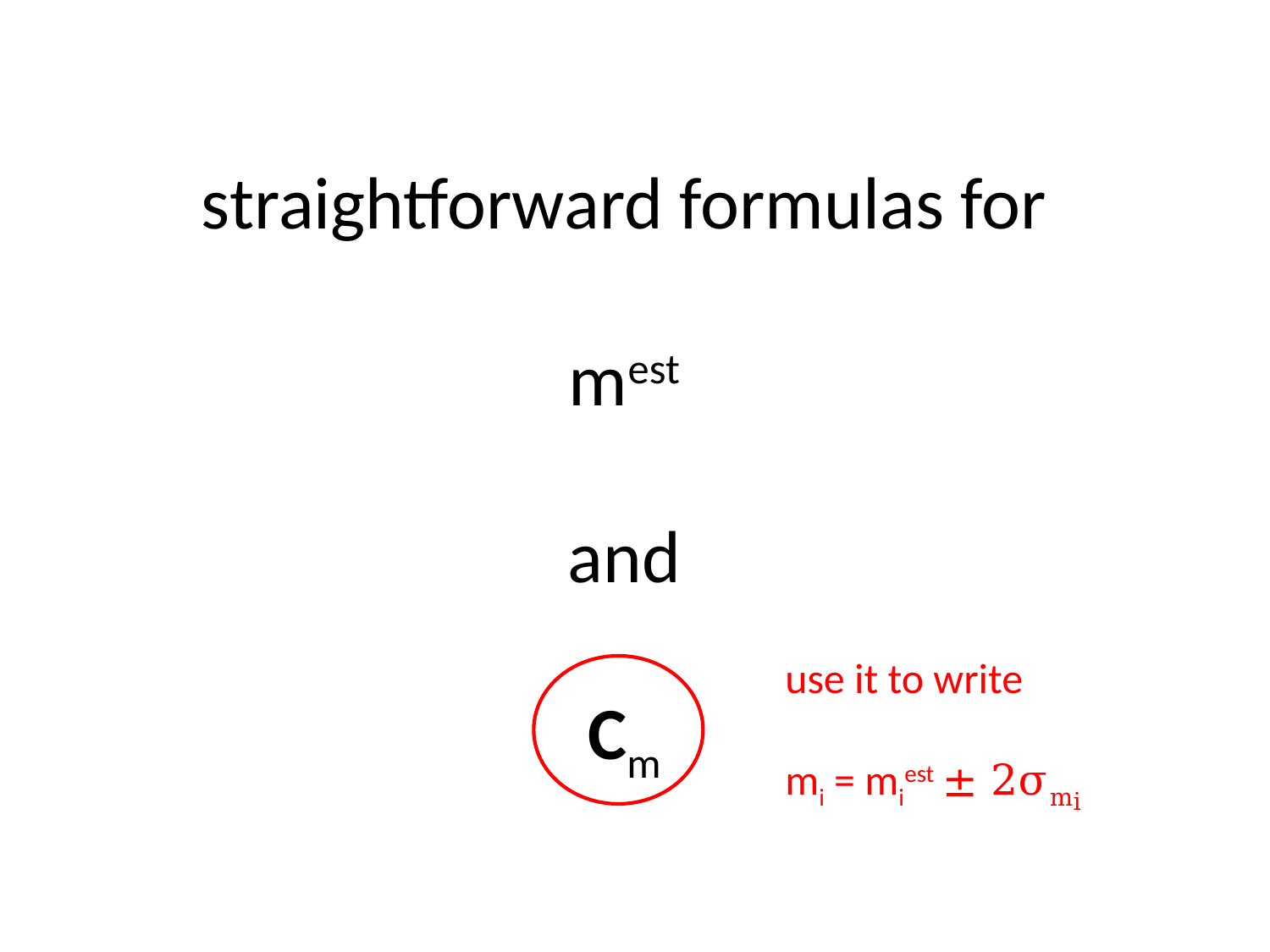

# straightforward formulas for mest and Cm
use it to write

mi = miest ± 2σmi